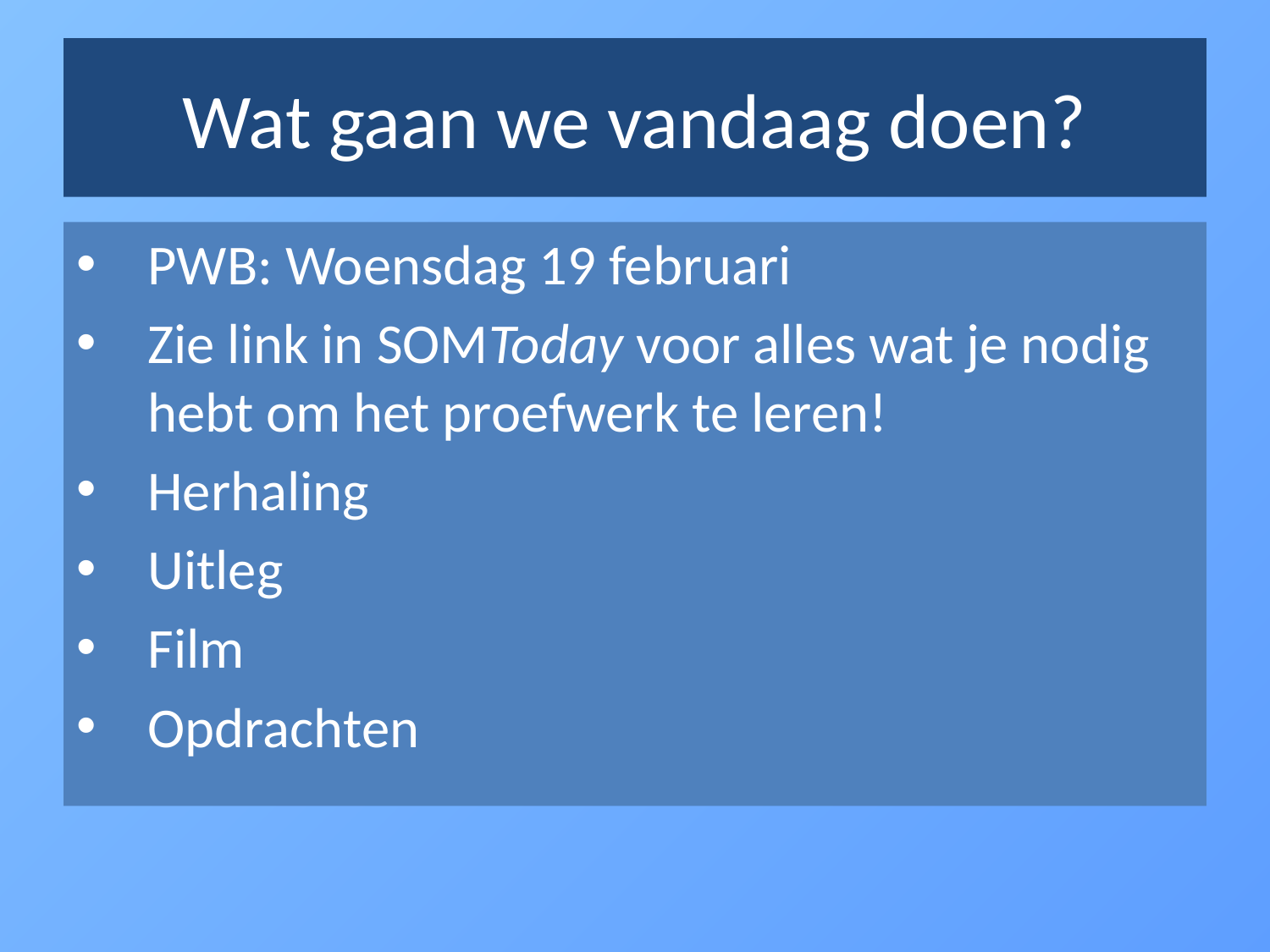

# Wat gaan we vandaag doen?
PWB: Woensdag 19 februari
Zie link in SOMToday voor alles wat je nodig hebt om het proefwerk te leren!
Herhaling
Uitleg
Film
Opdrachten